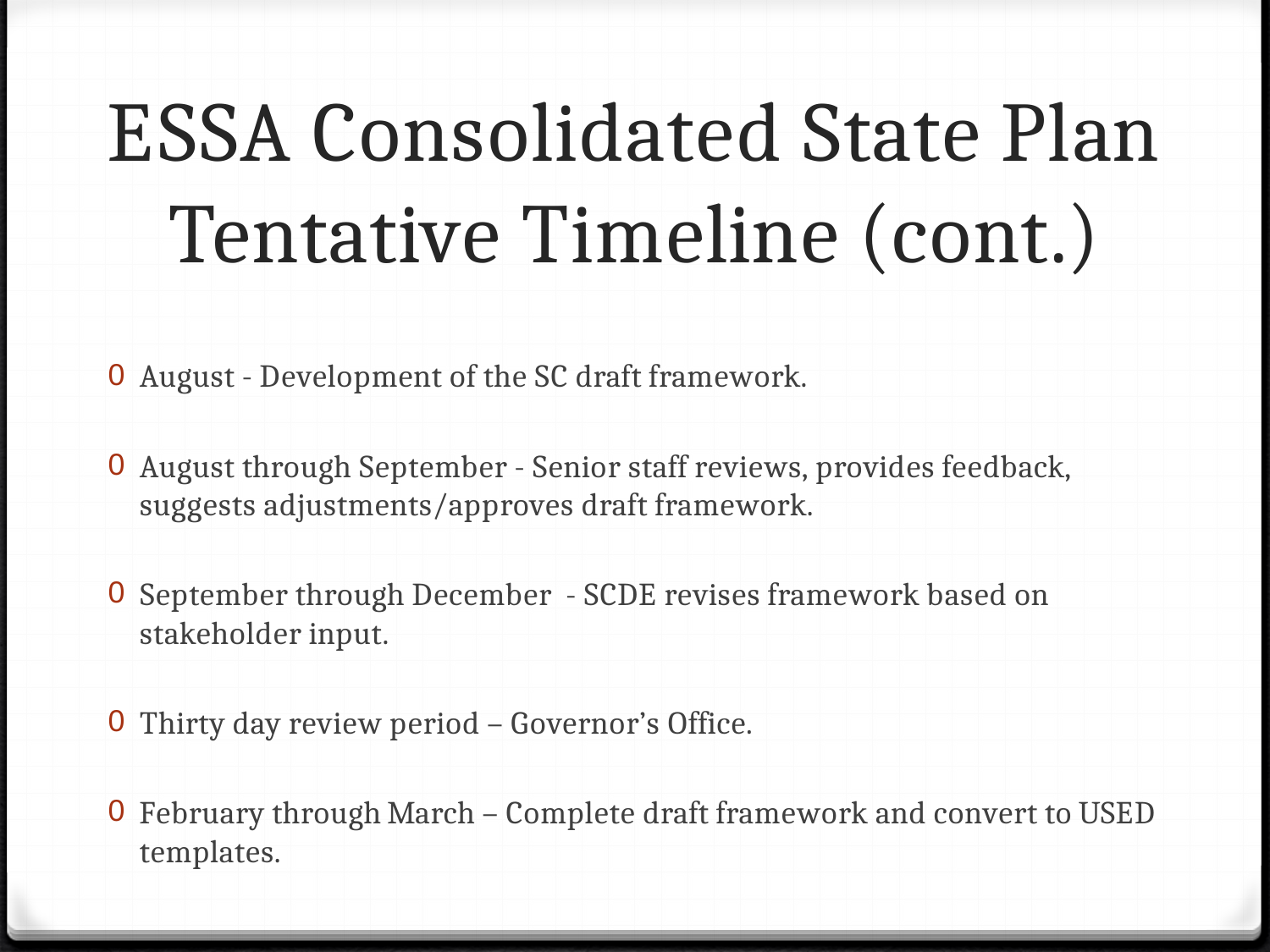

# ESSA Consolidated State Plan Tentative Timeline (cont.)

August - Development of the SC draft framework.

August through September - Senior staff reviews, provides feedback, suggests adjustments/approves draft framework.

September through December  - SCDE revises framework based on stakeholder input.

Thirty day review period – Governor’s Office.

February through March – Complete draft framework and convert to USED templates.